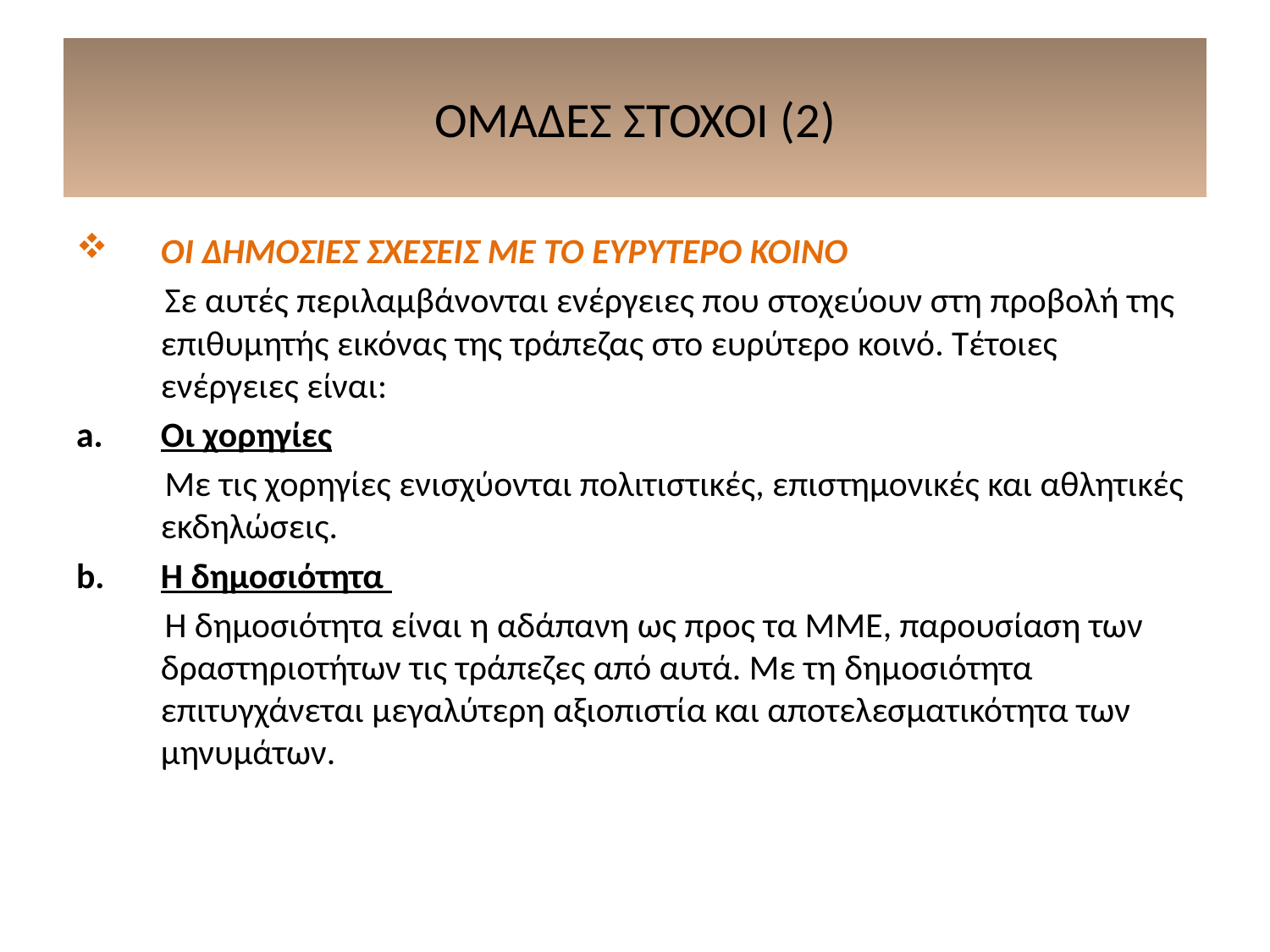

# ΟΜΑΔΕΣ ΣΤΟΧΟΙ (2)
ΟΙ ΔΗΜΟΣΙΕΣ ΣΧΕΣΕΙΣ ΜΕ ΤΟ ΕΥΡΥΤΕΡΟ ΚΟΙΝΟ
           Σε αυτές περιλαμβάνονται ενέργειες που στοχεύουν στη προβολή της επιθυμητής εικόνας της τράπεζας στο ευρύτερο κοινό. Τέτοιες ενέργειες είναι:
Οι χορηγίες
           Με τις χορηγίες ενισχύονται πολιτιστικές, επιστημονικές και αθλητικές εκδηλώσεις.
Η δημοσιότητα
           Η δημοσιότητα είναι η αδάπανη ως προς τα ΜΜΕ, παρουσίαση των δραστηριοτήτων τις τράπεζες από αυτά. Με τη δημοσιότητα επιτυγχάνεται μεγαλύτερη αξιοπιστία και αποτελεσματικότητα των  μηνυμάτων.